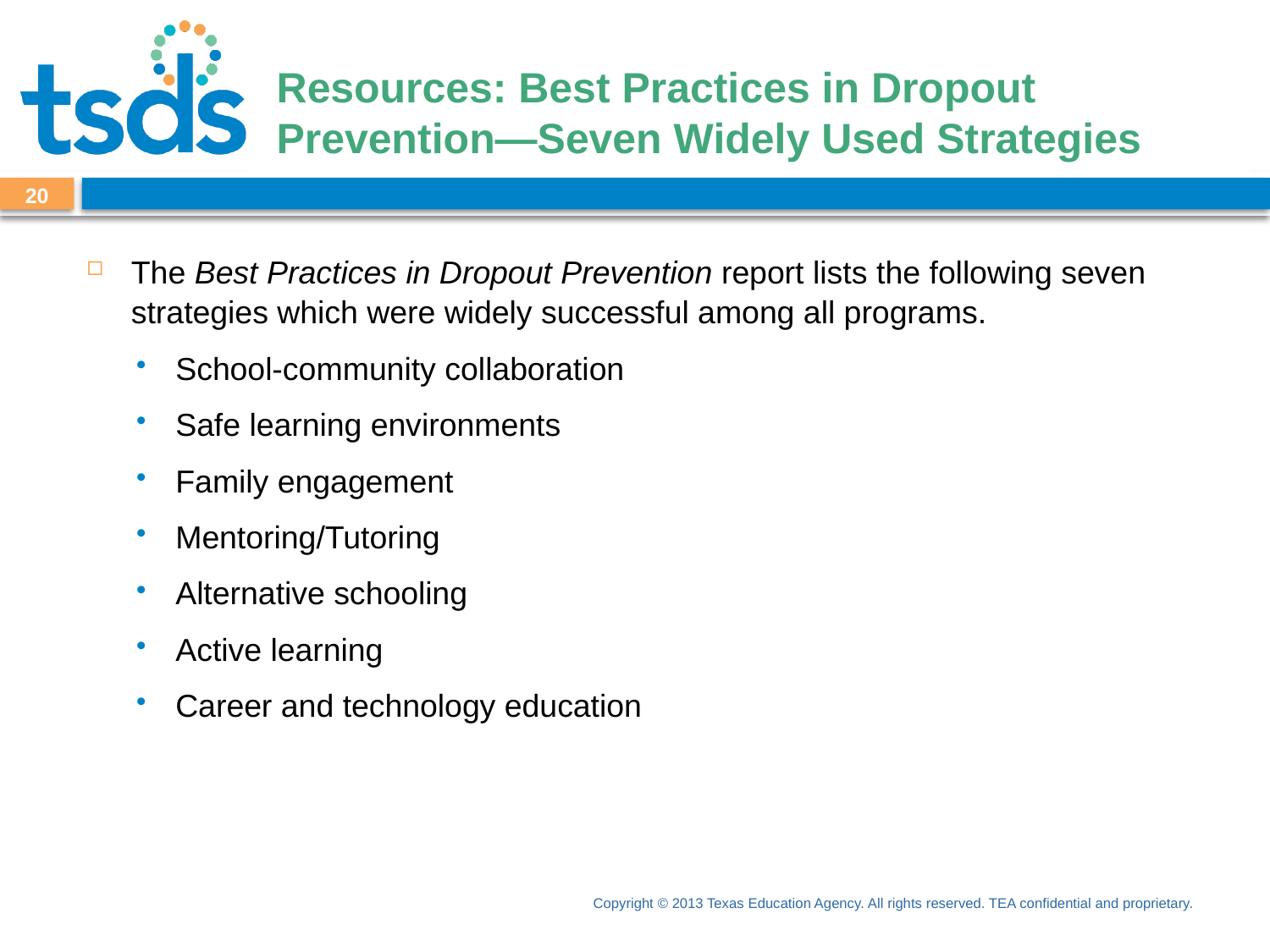

# Resources: Best Practices in Dropout Prevention—Seven Widely Used Strategies
20
The Best Practices in Dropout Prevention report lists the following seven strategies which were widely successful among all programs.
School-community collaboration
Safe learning environments
Family engagement
Mentoring/Tutoring
Alternative schooling
Active learning
Career and technology education